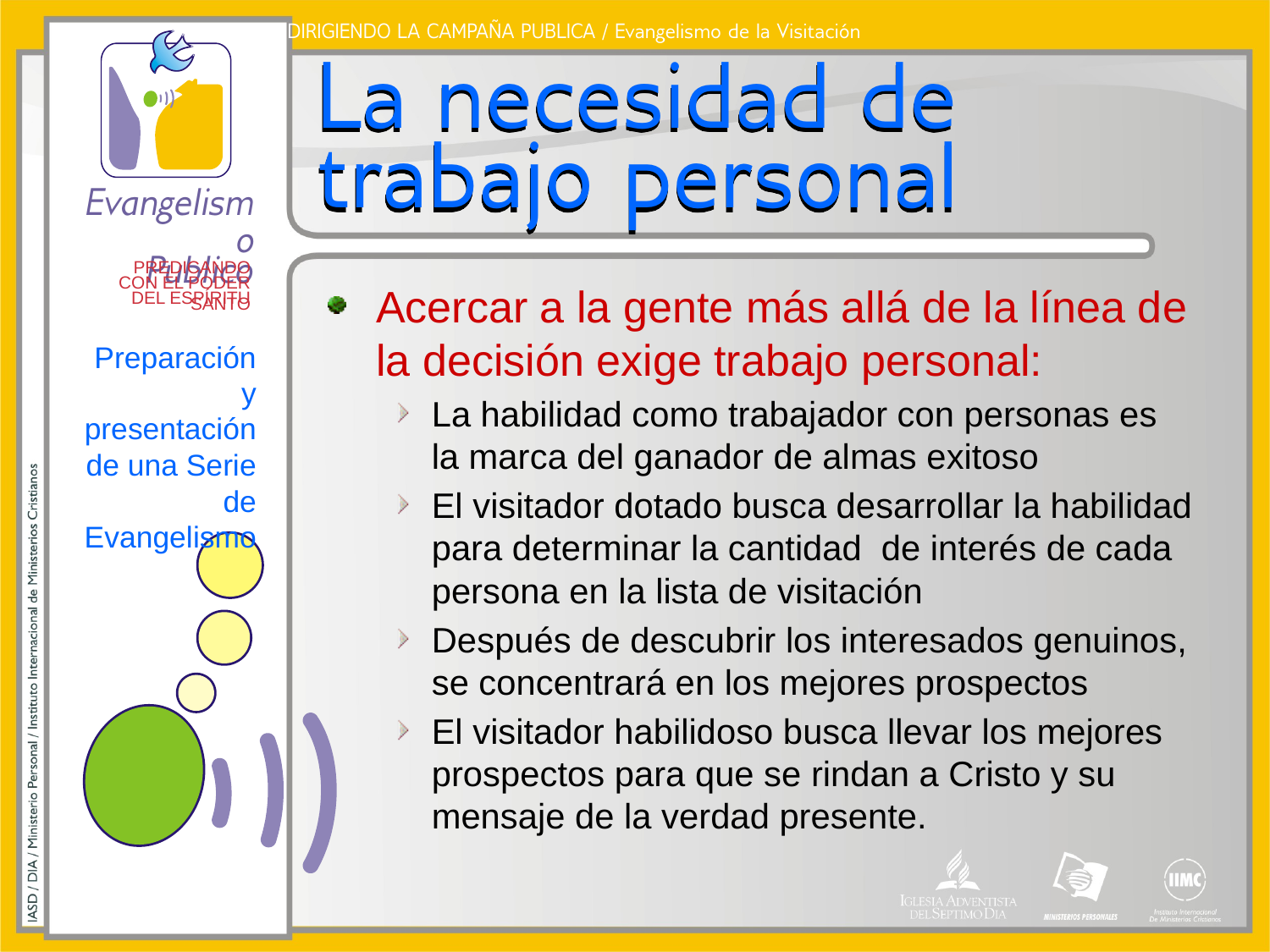

DIRIGIENDO LA CAMPAÑA PUBLICA / Evangelismo de la Visitación
# La necesidad de trabajo personal
Acercar a la gente más allá de la línea de la decisión exige trabajo personal:
La habilidad como trabajador con personas es la marca del ganador de almas exitoso
El visitador dotado busca desarrollar la habilidad para determinar la cantidad  de interés de cada persona en la lista de visitación
Después de descubrir los interesados genuinos, se concentrará en los mejores prospectos
El visitador habilidoso busca llevar los mejores prospectos para que se rindan a Cristo y su mensaje de la verdad presente.